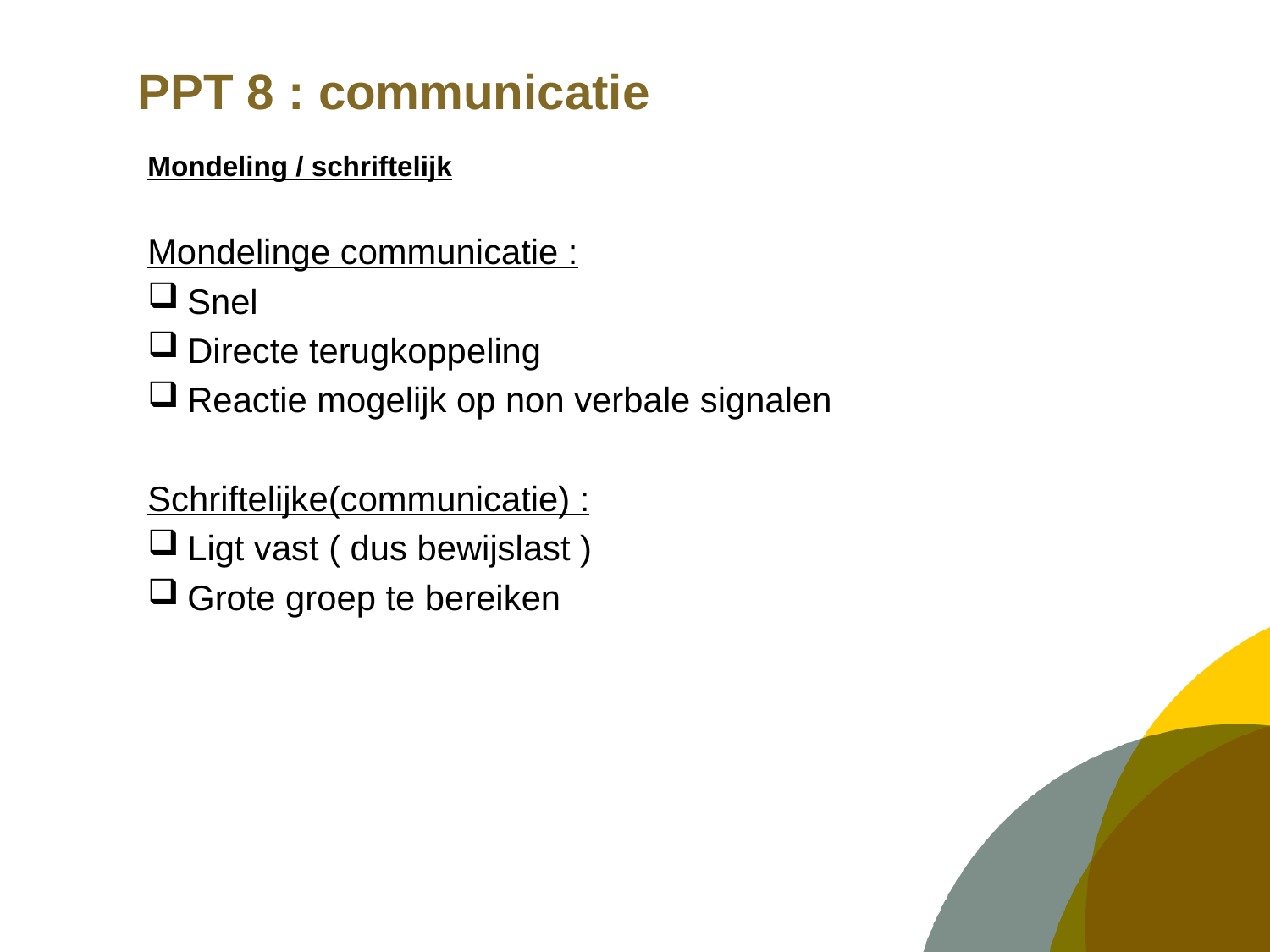

# PPT 8 : communicatie
Mondeling / schriftelijk

Mondelinge communicatie :
Snel
Directe terugkoppeling
Reactie mogelijk op non verbale signalen

Schriftelijke(communicatie) :
Ligt vast ( dus bewijslast )
Grote groep te bereiken